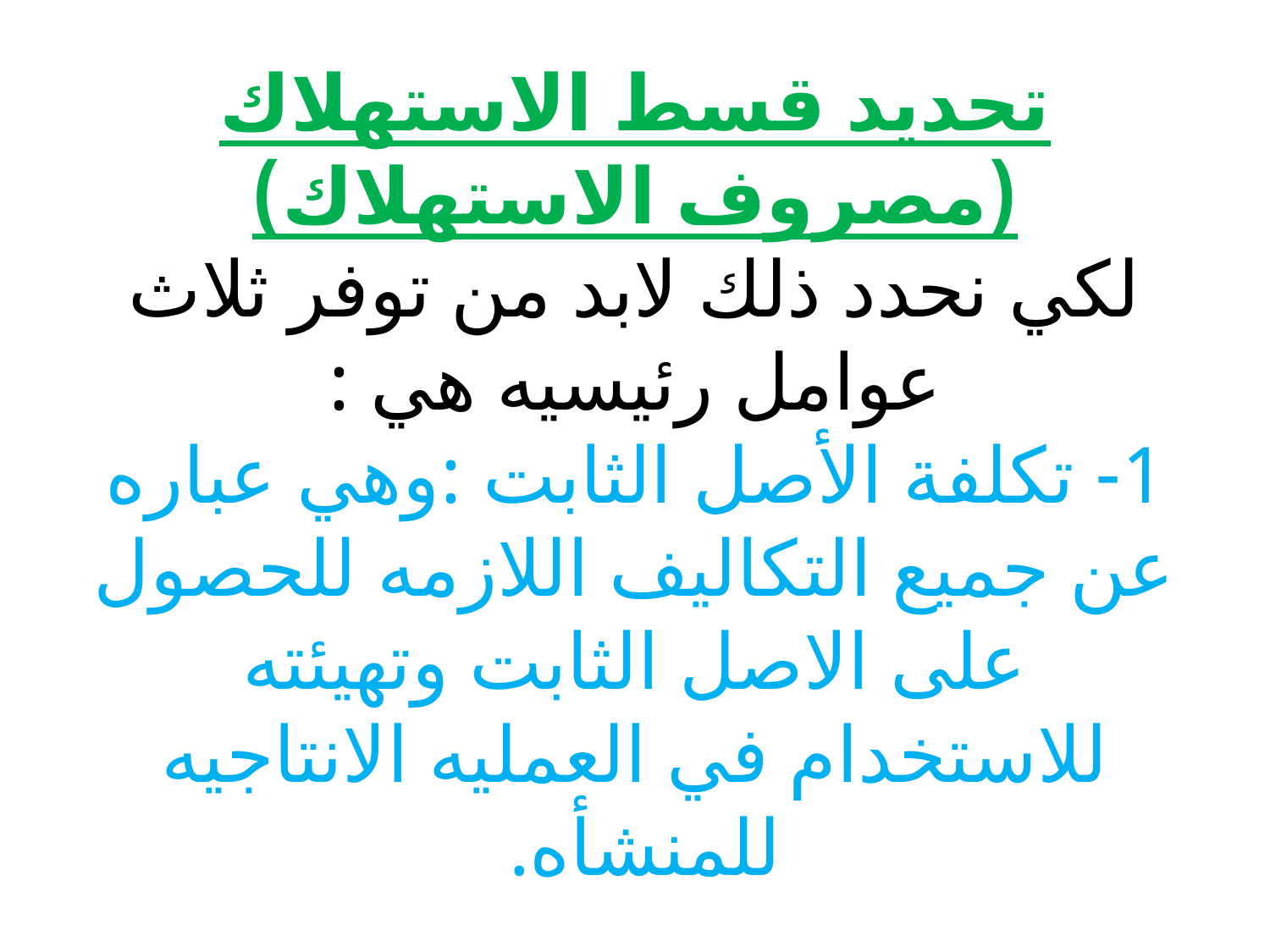

# تحديد قسط الاستهلاك (مصروف الاستهلاك) لكي نحدد ذلك لابد من توفر ثلاث عوامل رئيسيه هي : 1- تكلفة الأصل الثابت :وهي عباره عن جميع التكاليف اللازمه للحصول على الاصل الثابت وتهيئته للاستخدام في العمليه الانتاجيه للمنشأه.